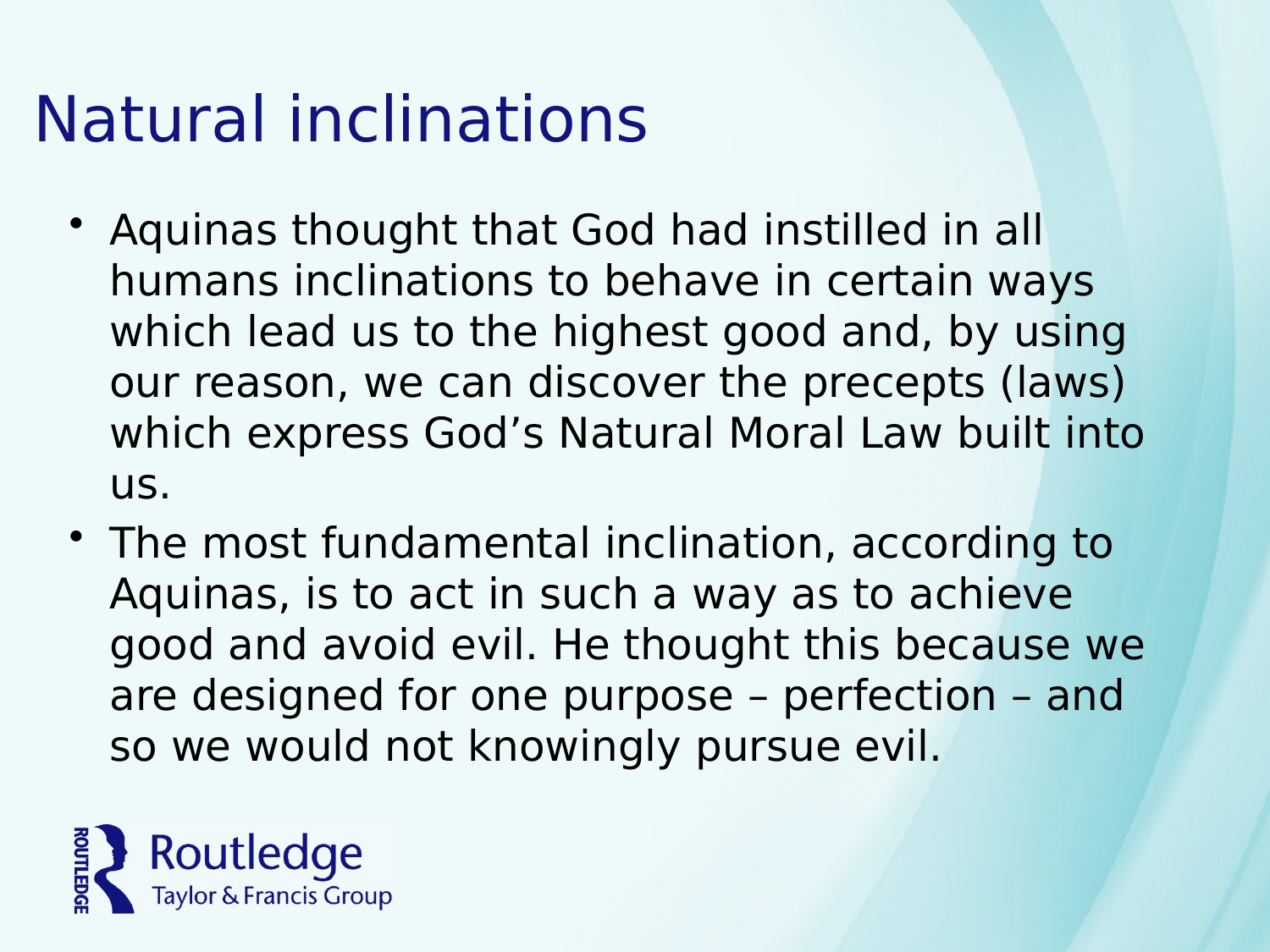

# Natural inclinations
Aquinas thought that God had instilled in all humans inclinations to behave in certain ways which lead us to the highest good and, by using our reason, we can discover the precepts (laws) which express God’s Natural Moral Law built into us.
The most fundamental inclination, according to Aquinas, is to act in such a way as to achieve good and avoid evil. He thought this because we are designed for one purpose – perfection – and so we would not knowingly pursue evil.